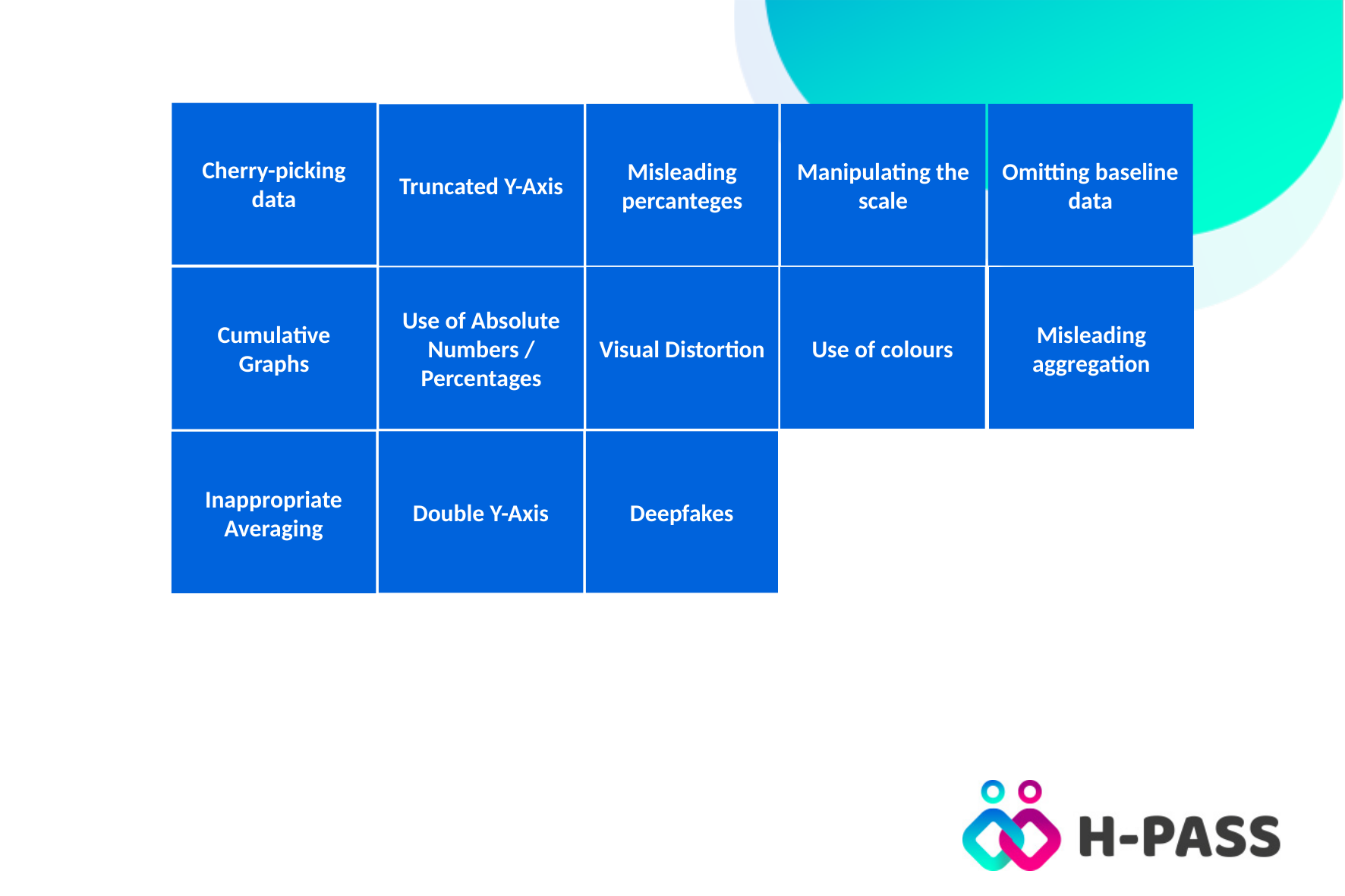

#
Cherry-picking data
Misleading percanteges
Manipulating the scale
Omitting baseline data
Truncated Y-Axis
Visual Distortion
Use of colours
Misleading aggregation
Use of Absolute Numbers / Percentages
Cumulative Graphs

Double Y-Axis
Deepfakes
Inappropriate Averaging